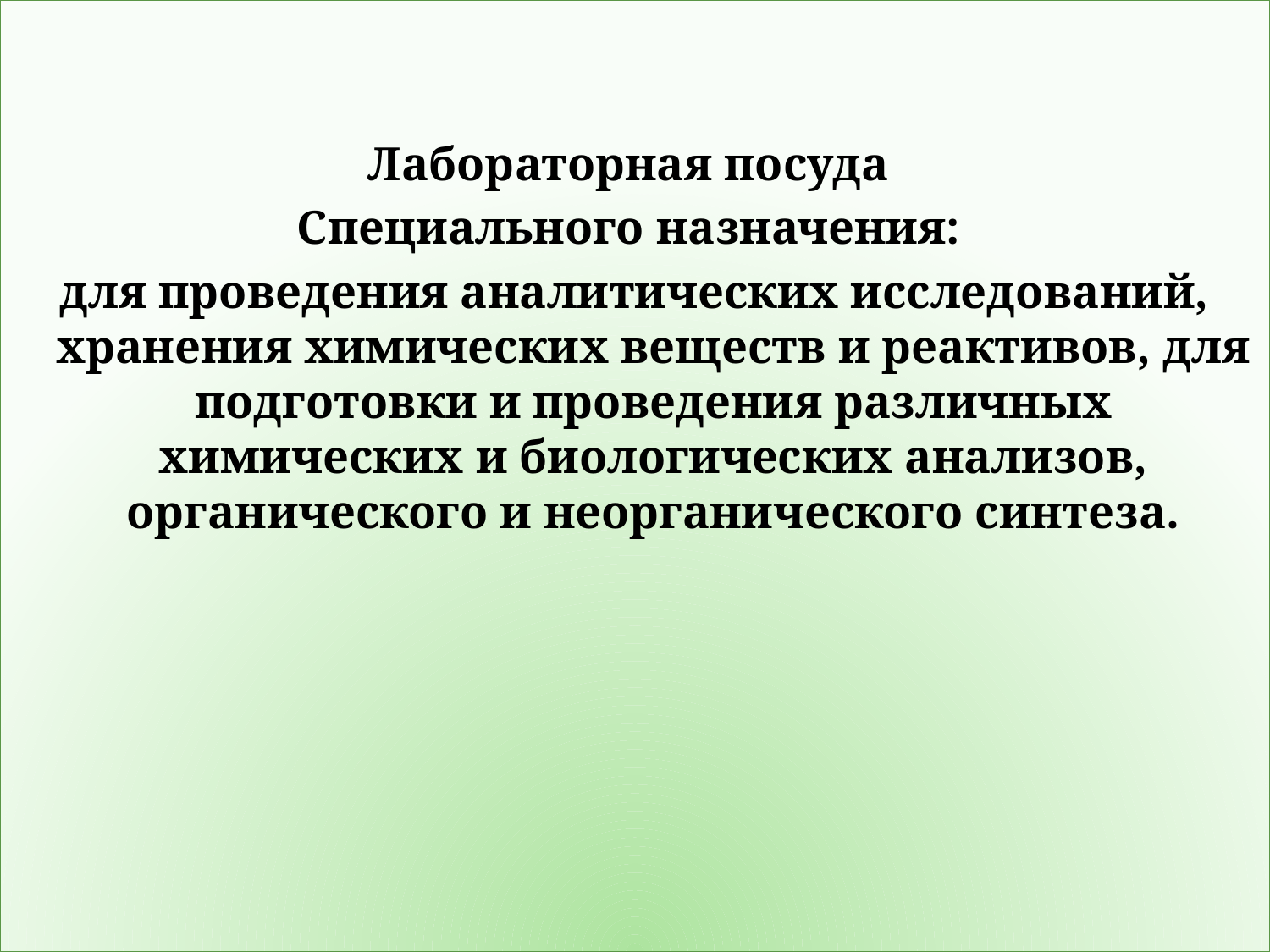

Лабораторная посуда
Специального назначения:
для проведения аналитических исследований, хранения химических веществ и реактивов, для подготовки и проведения различных химических и биологических анализов, органического и неорганического синтеза.